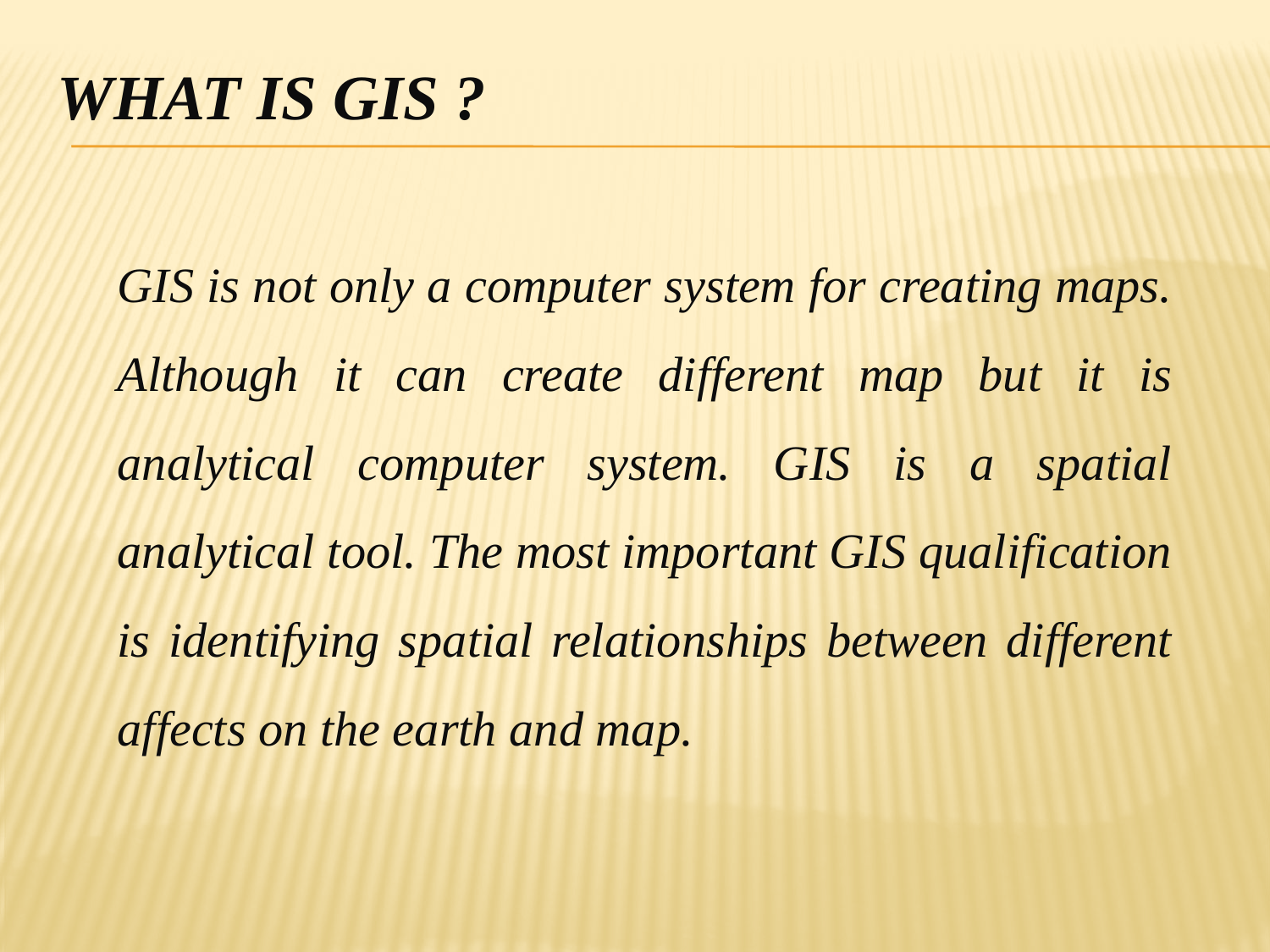

# What is GIS ?
GIS is not only a computer system for creating maps. Although it can create different map but it is analytical computer system. GIS is a spatial analytical tool. The most important GIS qualification is identifying spatial relationships between different affects on the earth and map.